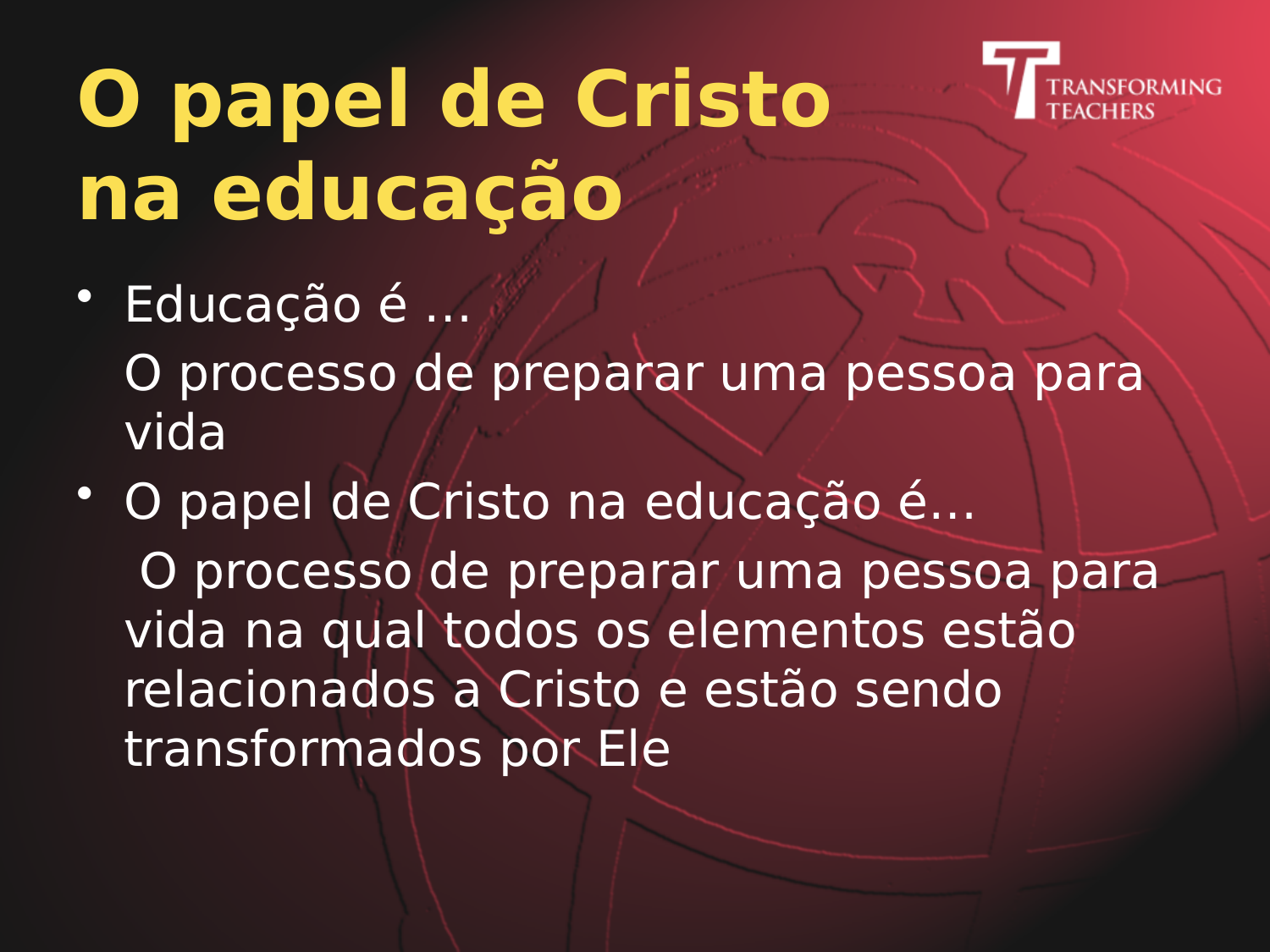

# O papel de Cristo na educação
Educação é …
	O processo de preparar uma pessoa para vida
O papel de Cristo na educação é…
	 O processo de preparar uma pessoa para vida na qual todos os elementos estão relacionados a Cristo e estão sendo transformados por Ele